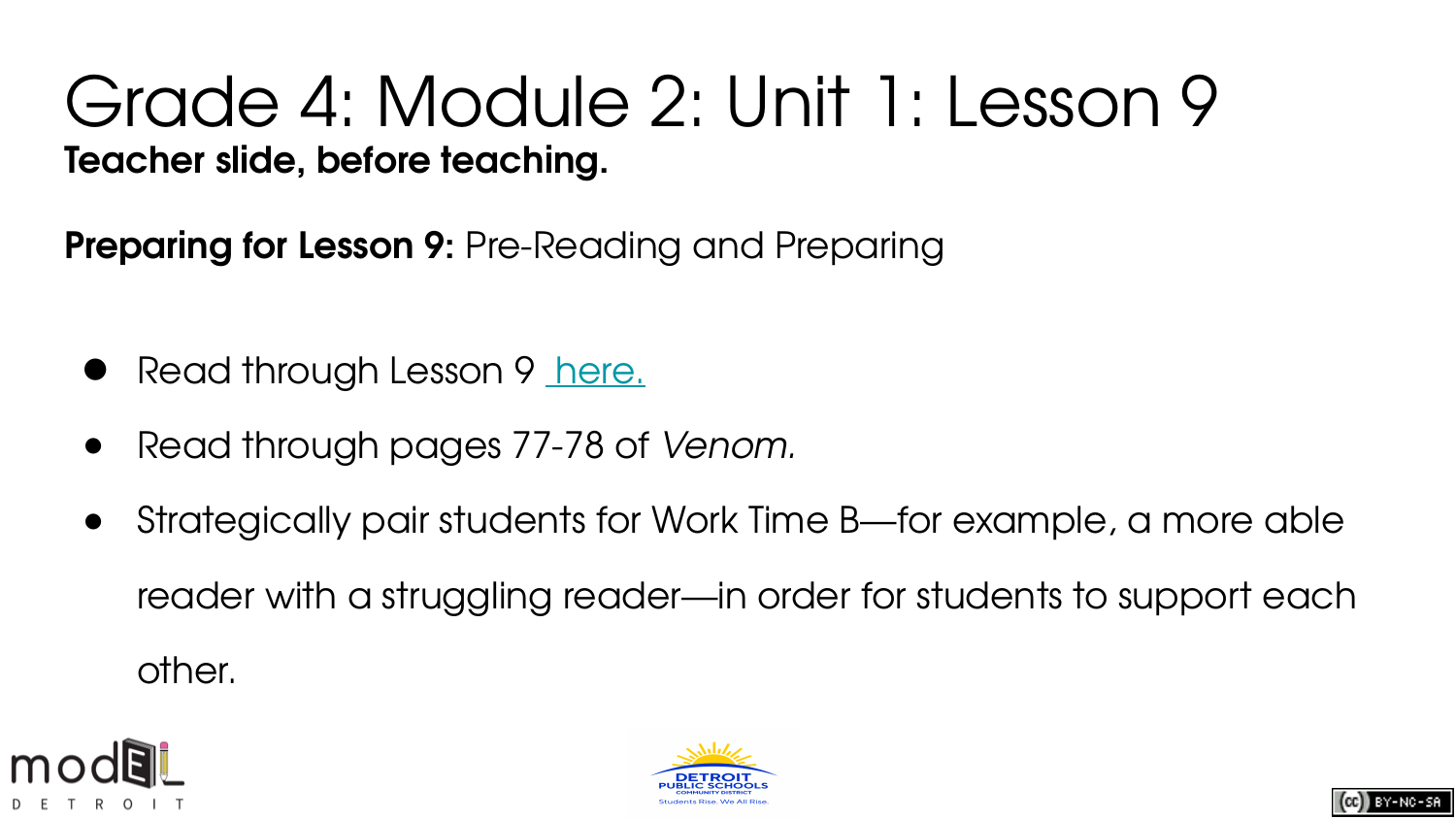

# Grade 4: Module 2: Unit 1: Lesson 9
Teacher slide, before teaching.
Preparing for Lesson 9: Pre-Reading and Preparing

Read through Lesson 9  here.
Read through pages 77-78 of Venom.
Strategically pair students for Work Time B—for example, a more able reader with a struggling reader—in order for students to support each other.